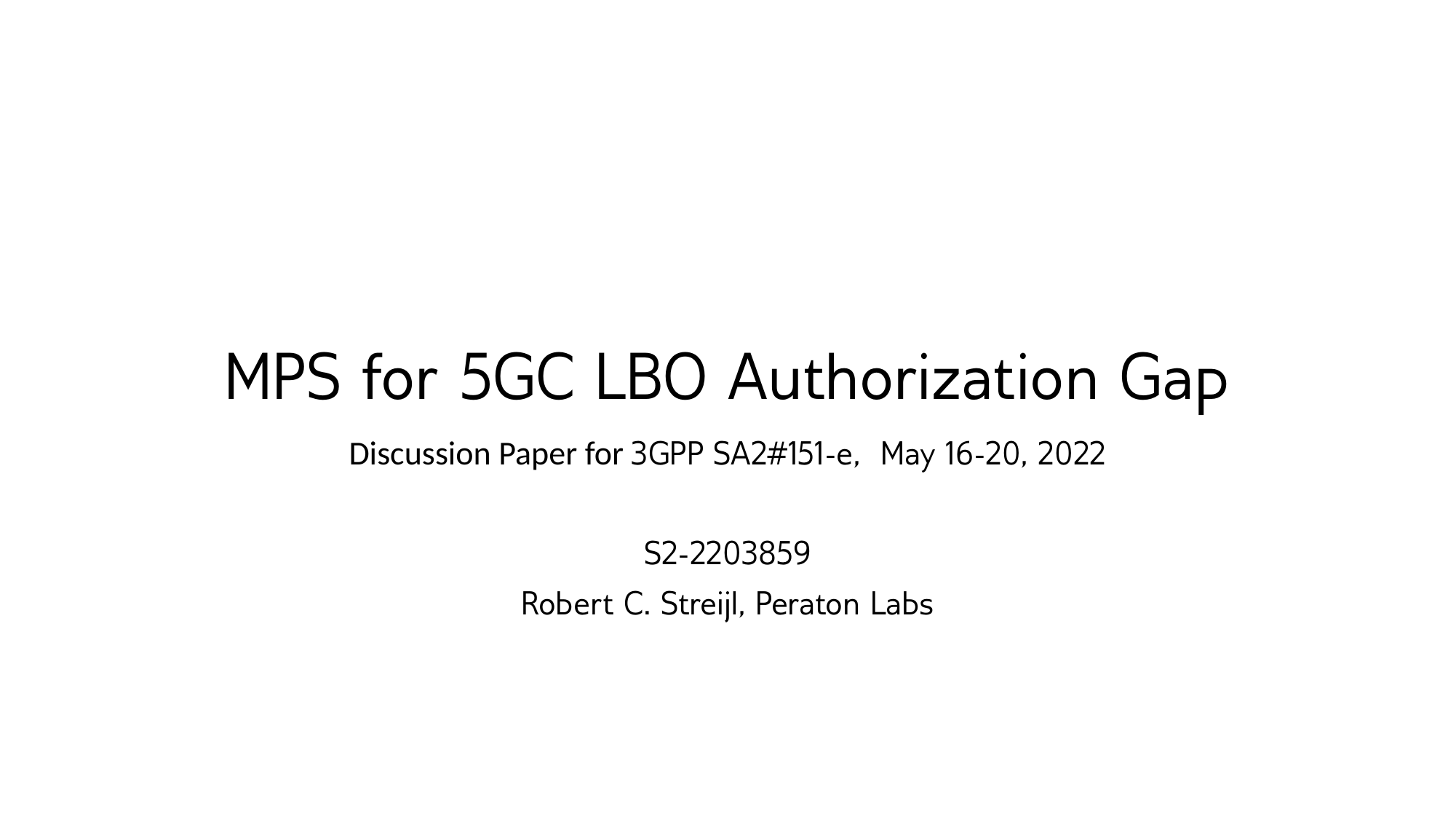

# MPS for 5GC LBO Authorization Gap
Discussion Paper for 3GPP SA2#151-e,  May 16-20, 2022

S2-2203859
Robert C. Streijl, Peraton Labs